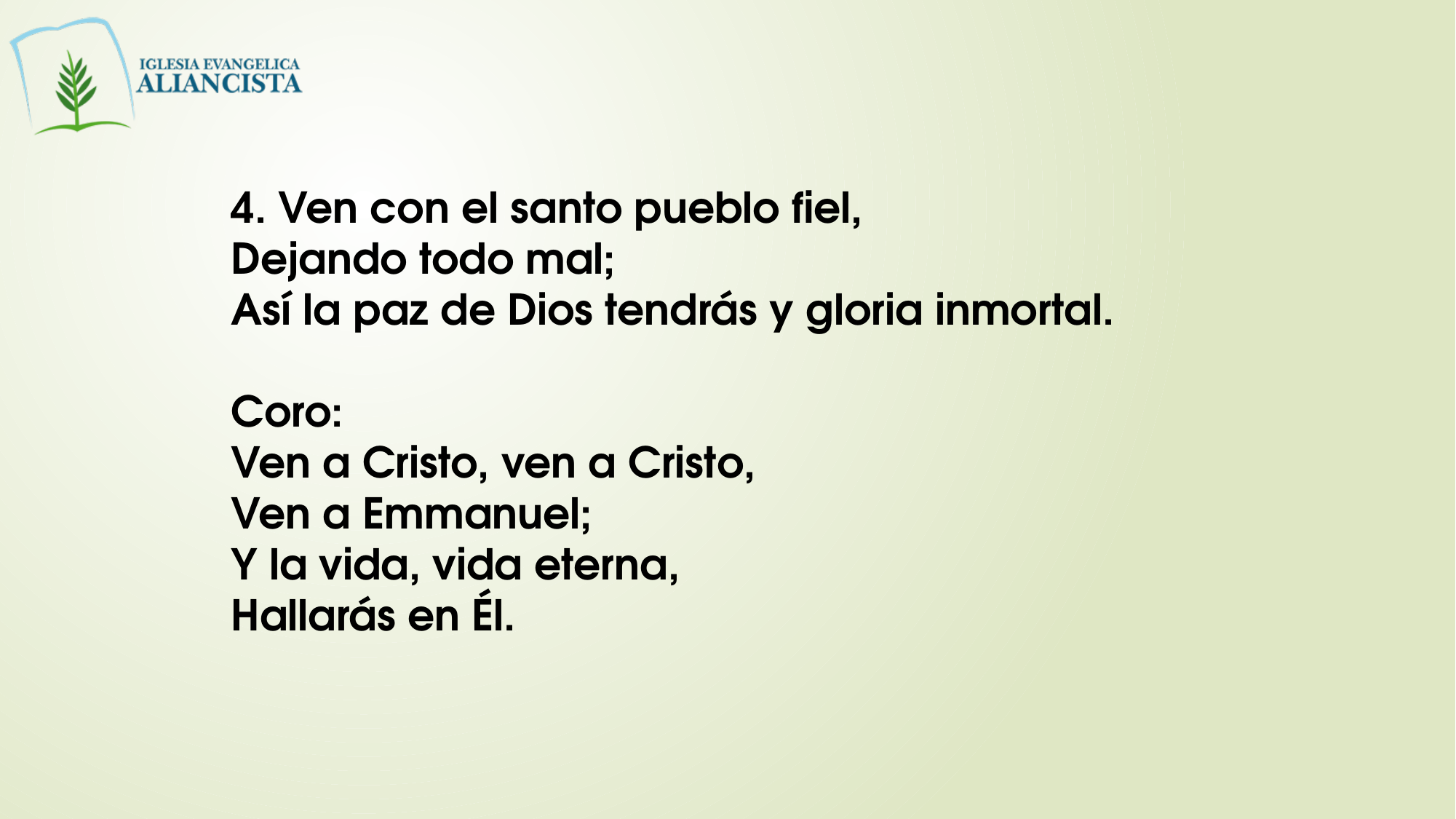

4. Ven con el santo pueblo fiel,
Dejando todo mal;
Así la paz de Dios tendrás y gloria inmortal.

Coro:
Ven a Cristo, ven a Cristo,
Ven a Emmanuel;
Y la vida, vida eterna,
Hallarás en Él.